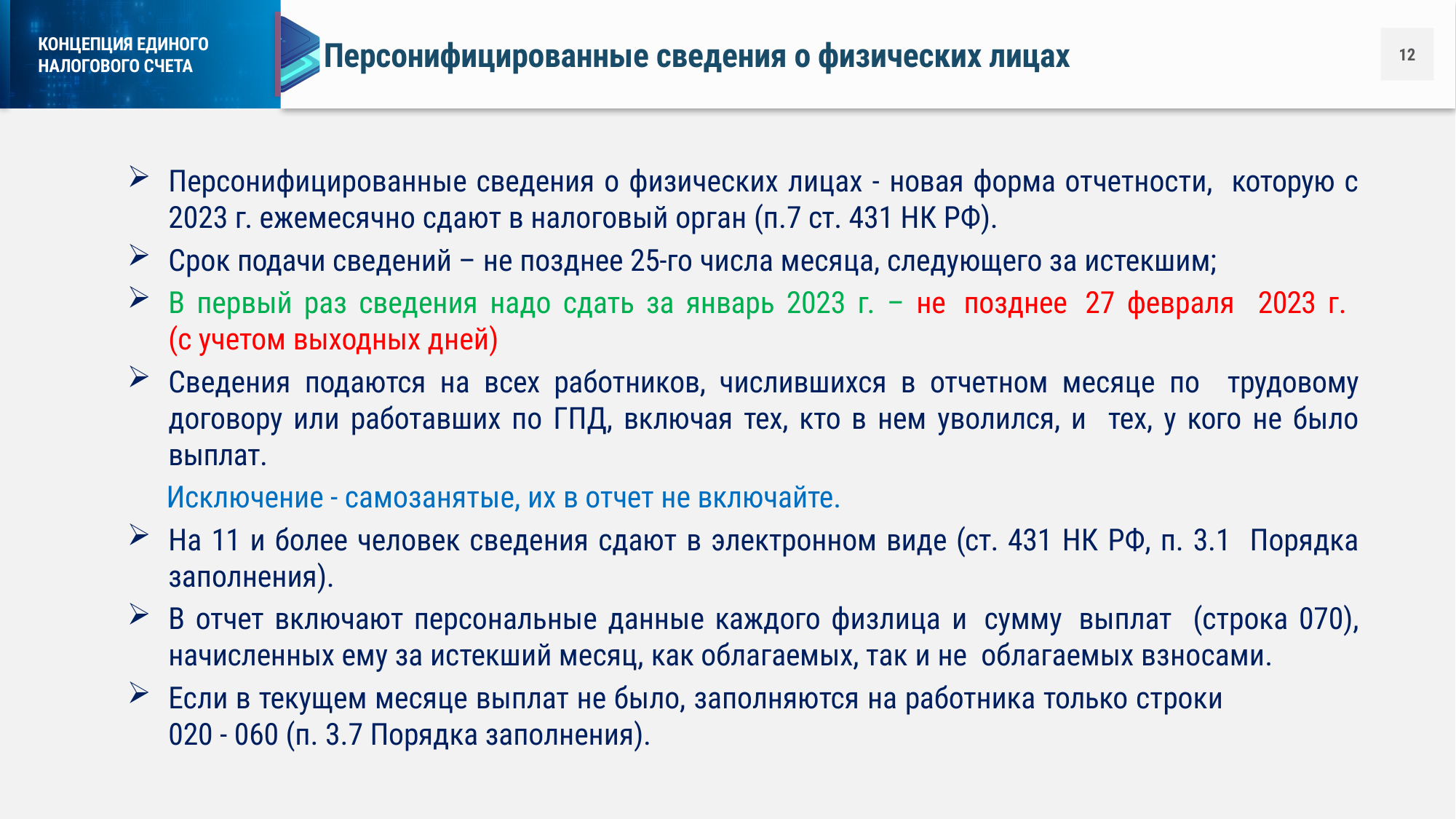

Персонифицированные сведения о физических лицах
Персонифицированные сведения о физических лицах - новая форма отчетности,  которую с 2023 г. ежемесячно сдают в налоговый орган (п.7 ст. 431 НК РФ).
Срок подачи сведений – не позднее 25-го числа месяца, следующего за истекшим;
В первый раз сведения надо сдать за январь 2023 г. – не позднее 27 февраля  2023 г.
(с учетом выходных дней)
Сведения подаются на всех работников, числившихся в отчетном месяце по  трудовому договору или работавших по ГПД, включая тех, кто в нем уволился, и  тех, у кого не было выплат.
Исключение - самозанятые, их в отчет не включайте.
На 11 и более человек сведения сдают в электронном виде (ст. 431 НК РФ, п. 3.1  Порядка заполнения).
В отчет включают персональные данные каждого физлица и сумму выплат  (строка 070), начисленных ему за истекший месяц, как облагаемых, так и не  облагаемых взносами.
Если в текущем месяце выплат не было, заполняются на работника только строки
020 - 060 (п. 3.7 Порядка заполнения).